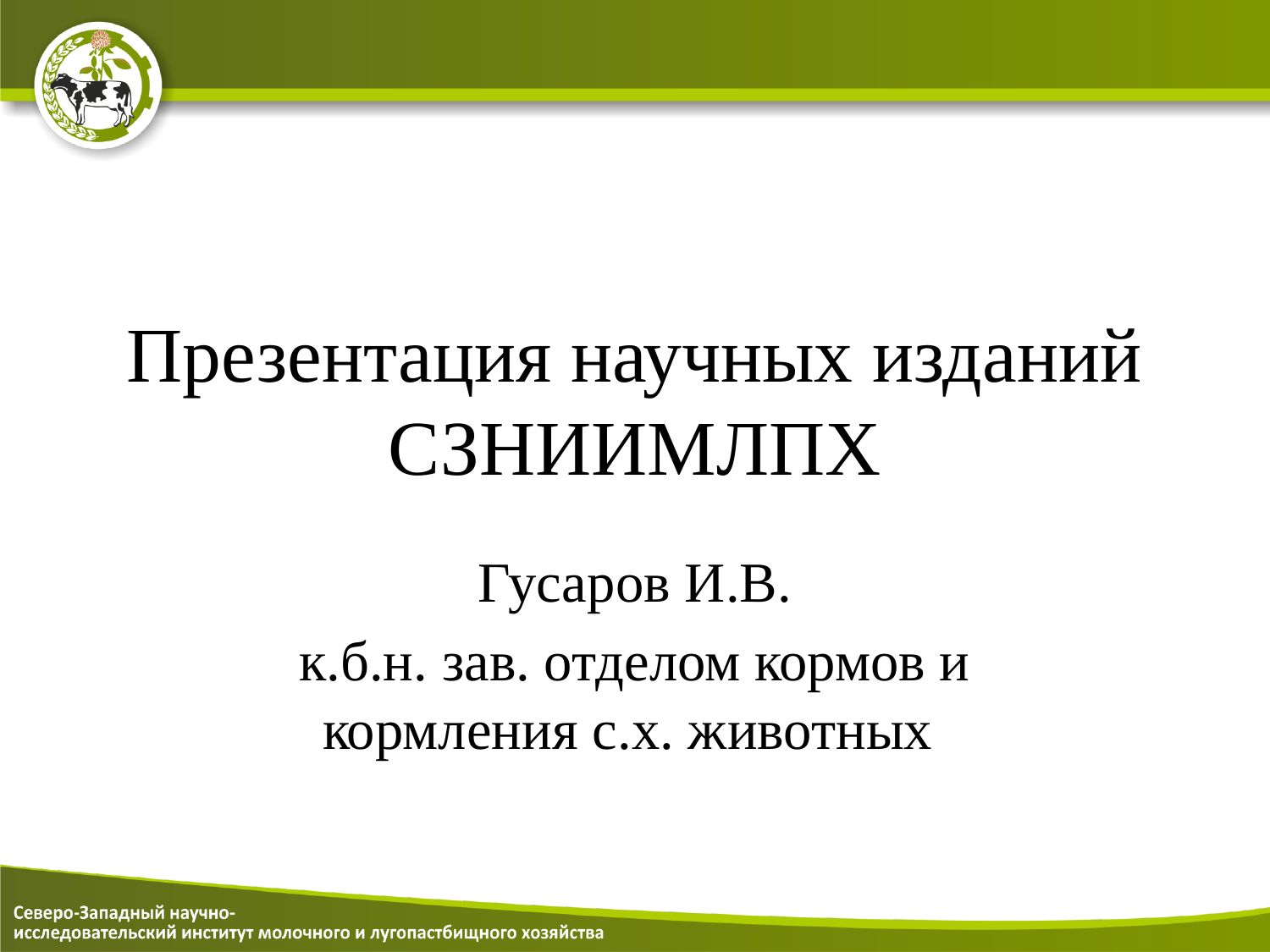

# Презентация научных изданий СЗНИИМЛПХ
Гусаров И.В.
к.б.н. зав. отделом кормов и кормления с.х. животных